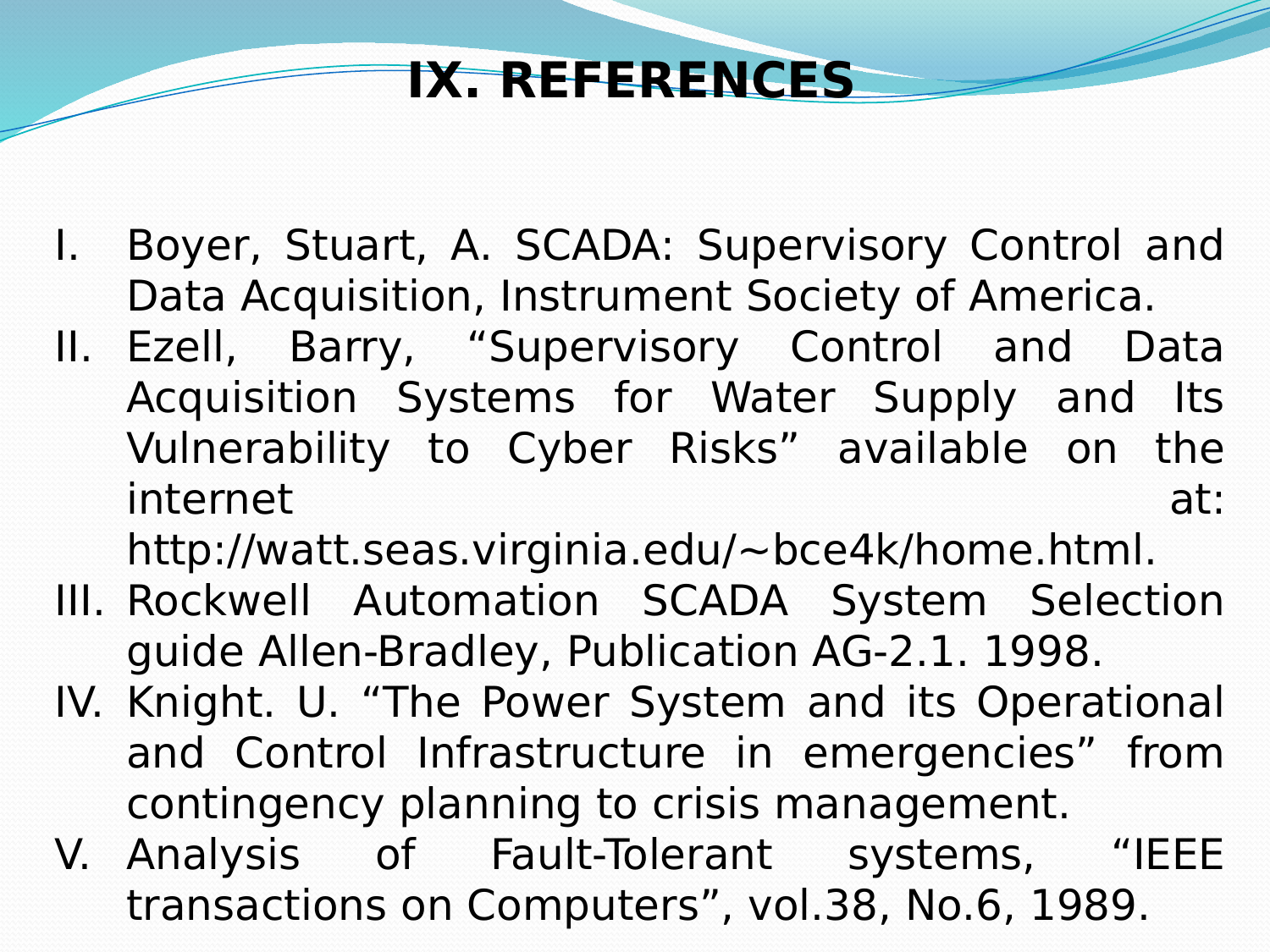

IX. REFERENCES

Boyer, Stuart, A. SCADA: Supervisory Control and Data Acquisition, Instrument Society of America.
Ezell, Barry, “Supervisory Control and Data Acquisition Systems for Water Supply and Its Vulnerability to Cyber Risks” available on the internet at: http://watt.seas.virginia.edu/~bce4k/home.html.
Rockwell Automation SCADA System Selection guide Allen-Bradley, Publication AG-2.1. 1998.
Knight. U. “The Power System and its Operational and Control Infrastructure in emergencies” from contingency planning to crisis management.
Analysis of Fault-Tolerant systems, “IEEE transactions on Computers”, vol.38, No.6, 1989.